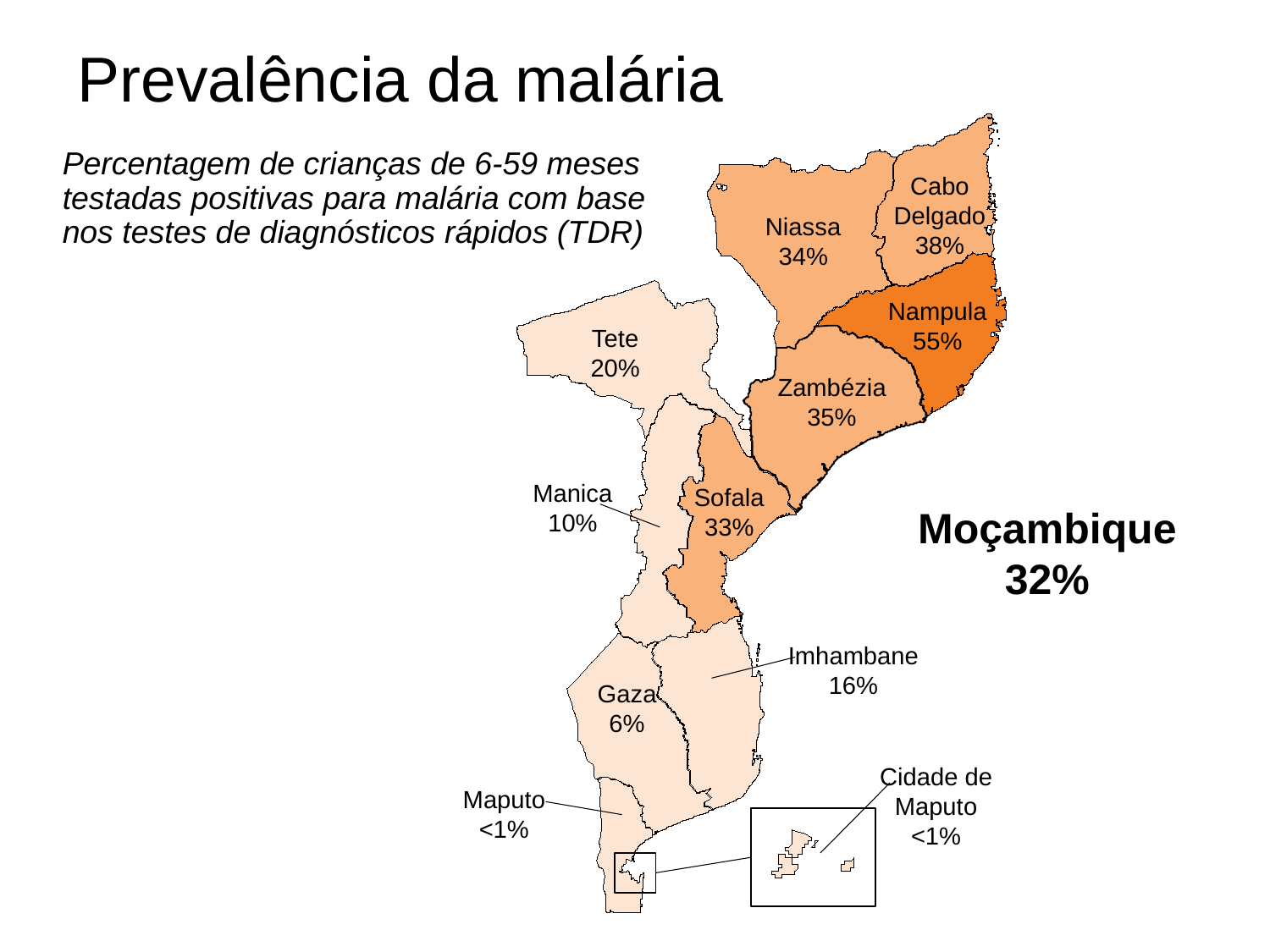

Prevalência da malária

Percentagem de crianças de 6-59 meses testadas positivas para malária com base nos testes de diagnósticos rápidos (TDR)

Cabo Delgado
38%
Niassa
34%

Nampula
55%
Tete
20%

Zambézia
35%

Manica
10%
Sofala
33%
Moçambique
32%

Imhambane
16%
Gaza
6%
Cidade de Maputo
<1%

Maputo
<1%